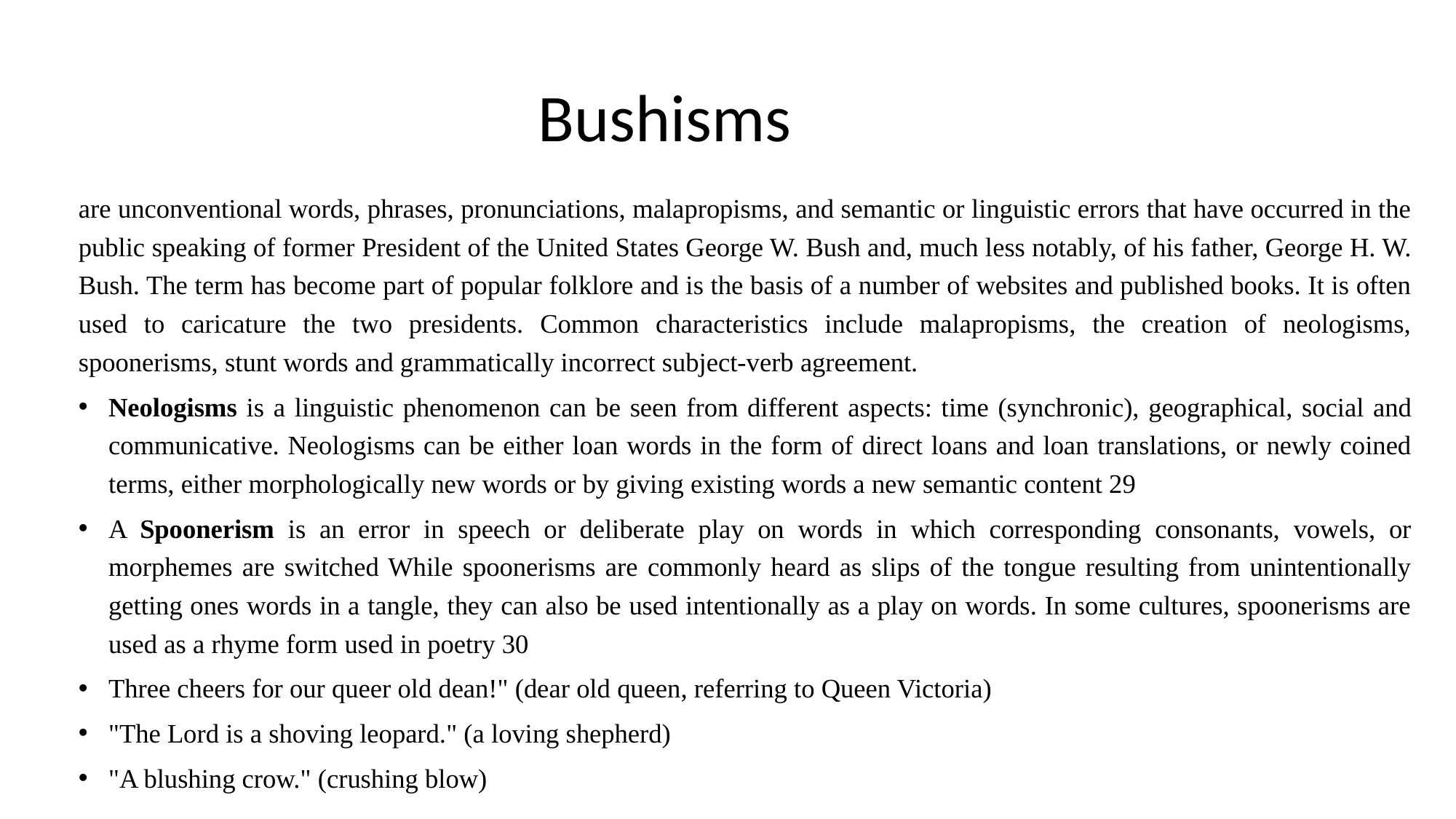

# Bushisms

are unconventional words, phrases, pronunciations, malapropisms, and semantic or linguistic errors that have occurred in the public speaking of former President of the United States George W. Bush and, much less notably, of his father, George H. W. Bush. The term has become part of popular folklore and is the basis of a number of websites and published books. It is often used to caricature the two presidents. Common characteristics include malapropisms, the creation of neologisms, spoonerisms, stunt words and grammatically incorrect subject-verb agreement.
Neologisms is a linguistic phenomenon can be seen from different aspects: time (synchronic), geographical, social and communicative. Neologisms can be either loan words in the form of direct loans and loan translations, or newly coined terms, either morphologically new words or by giving existing words a new semantic content 29
A Spoonerism is an error in speech or deliberate play on words in which corresponding consonants, vowels, or morphemes are switched While spoonerisms are commonly heard as slips of the tongue resulting from unintentionally getting ones words in a tangle, they can also be used intentionally as a play on words. In some cultures, spoonerisms are used as a rhyme form used in poetry 30
Three cheers for our queer old dean!" (dear old queen, referring to Queen Victoria)
"The Lord is a shoving leopard." (a loving shepherd)
"A blushing crow." (crushing blow)